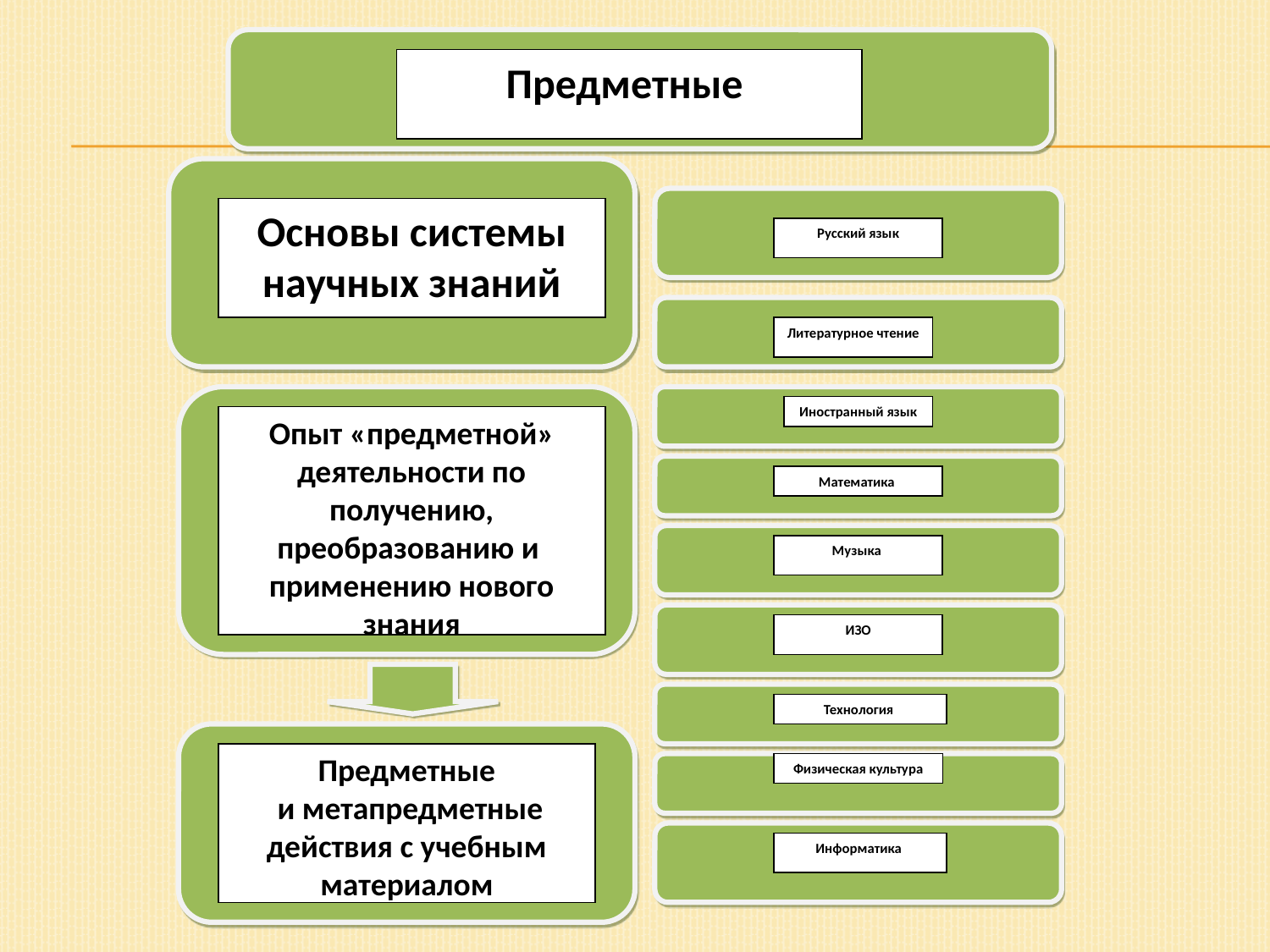

Предметные

Основы системы научных знаний
Русский язык

Литературное чтение

Иностранный язык
Опыт «предметной» деятельности по получению, преобразованию и  применению нового знания

Математика

Музыка

ИЗО

Технология

Предметные
 и метапредметные действия с учебным материалом

Физическая культура
И
Информатика